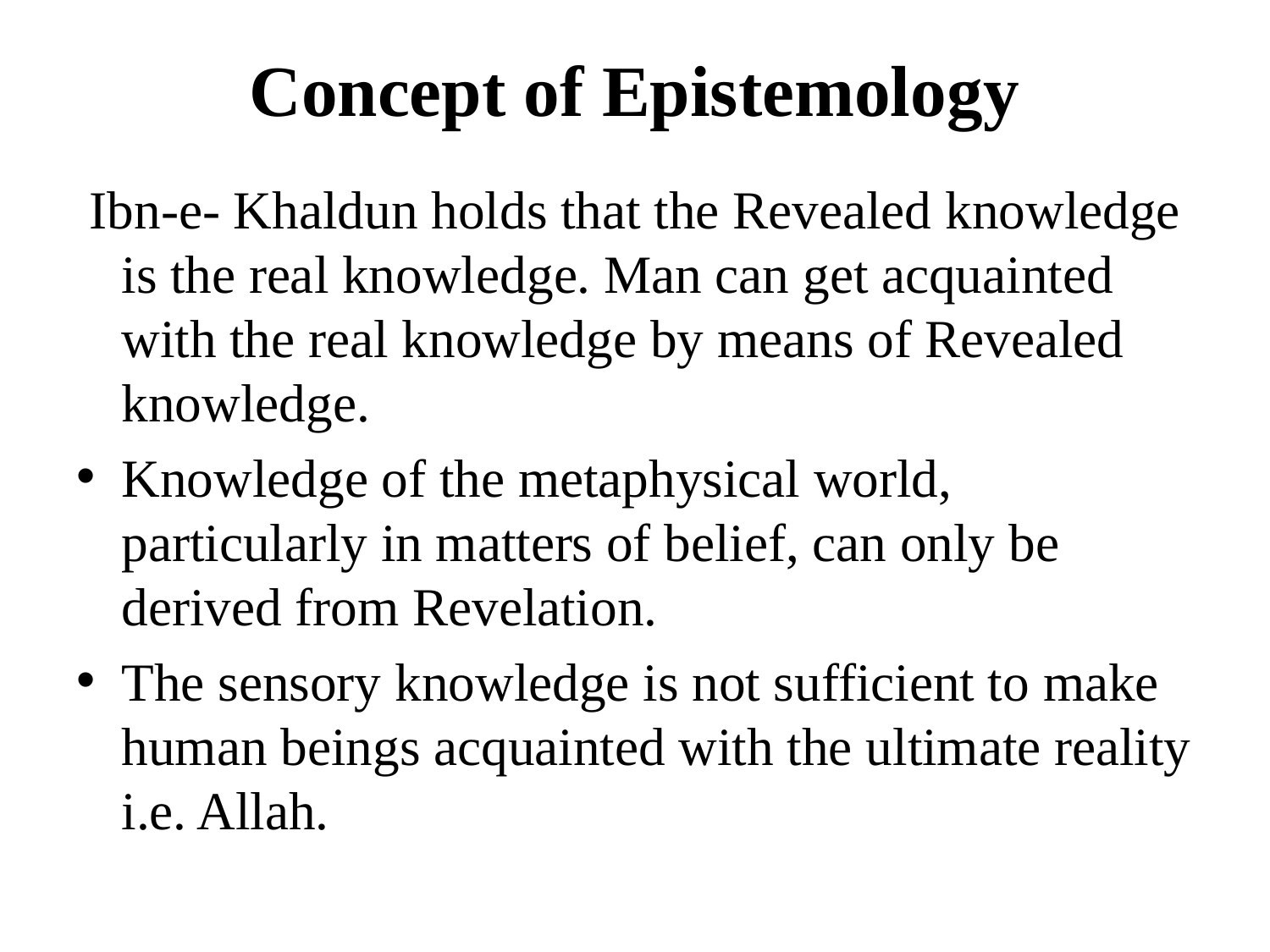

# Concept of Epistemology
 Ibn-e- Khaldun holds that the Revealed knowledge is the real knowledge. Man can get acquainted with the real knowledge by means of Revealed knowledge.
Knowledge of the metaphysical world, particularly in matters of belief, can only be derived from Revelation.
The sensory knowledge is not sufficient to make human beings acquainted with the ultimate reality i.e. Allah.